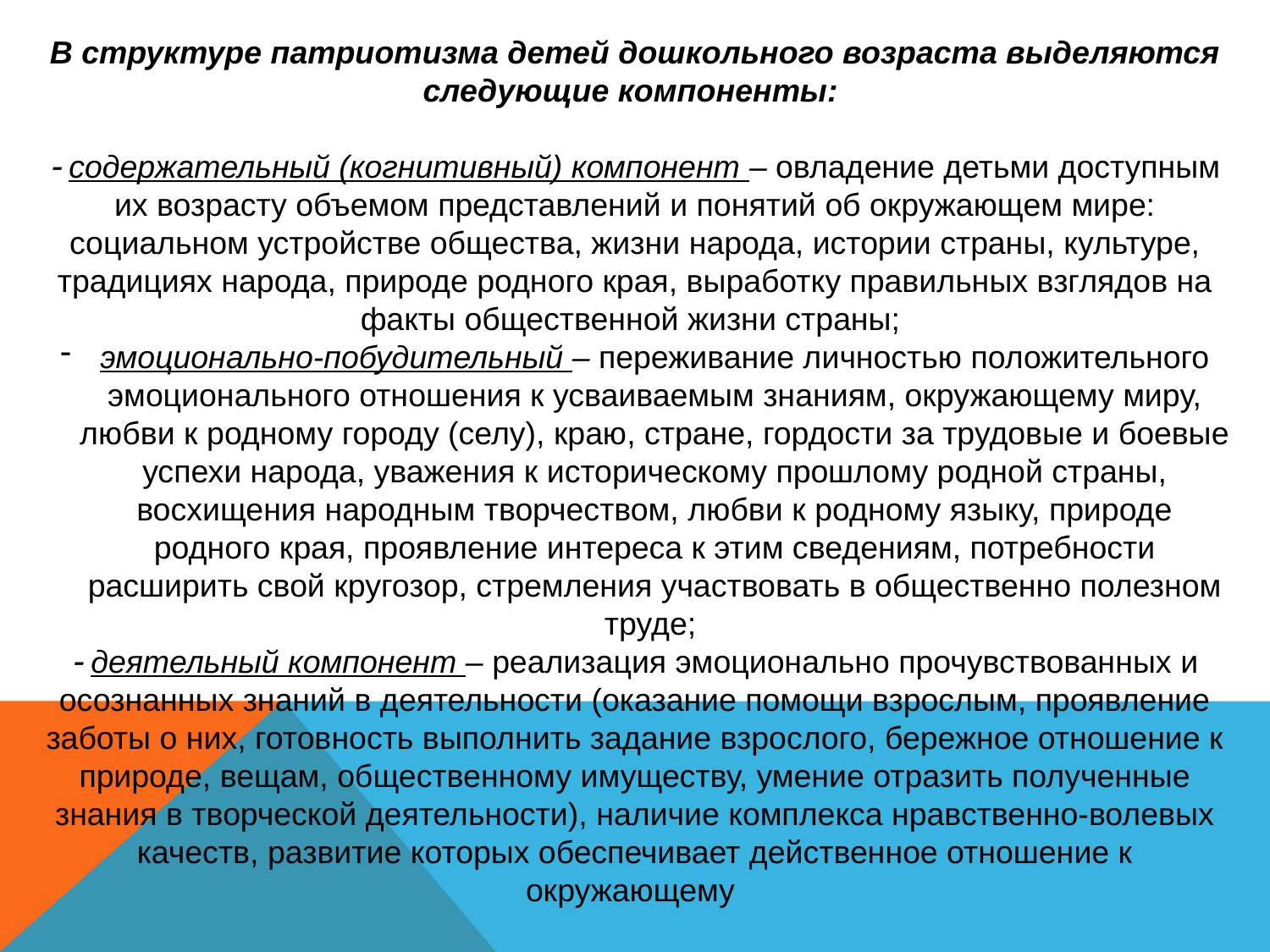

В структуре патриотизма детей дошкольного возраста выделяются следующие компоненты:

− содержательный (когнитивный) компонент – овладение детьми доступным их возрасту объемом представлений и понятий об окружающем мире: социальном устройстве общества, жизни народа, истории страны, культуре, традициях народа, природе родного края, выработку правильных взглядов на факты общественной жизни страны;
эмоционально-побудительный – переживание личностью положительного эмоционального отношения к усваиваемым знаниям, окружающему миру, любви к родному городу (селу), краю, стране, гордости за трудовые и боевые успехи народа, уважения к историческому прошлому родной страны, восхищения народным творчеством, любви к родному языку, природе родного края, проявление интереса к этим сведениям, потребности расширить свой кругозор, стремления участвовать в общественно полезном труде;
− деятельный компонент – реализация эмоционально прочувствованных и осознанных знаний в деятельности (оказание помощи взрослым, проявление заботы о них, готовность выполнить задание взрослого, бережное отношение к природе, вещам, общественному имуществу, умение отразить полученные знания в творческой деятельности), наличие комплекса нравственно-волевых качеств, развитие которых обеспечивает действенное отношение к окружающему